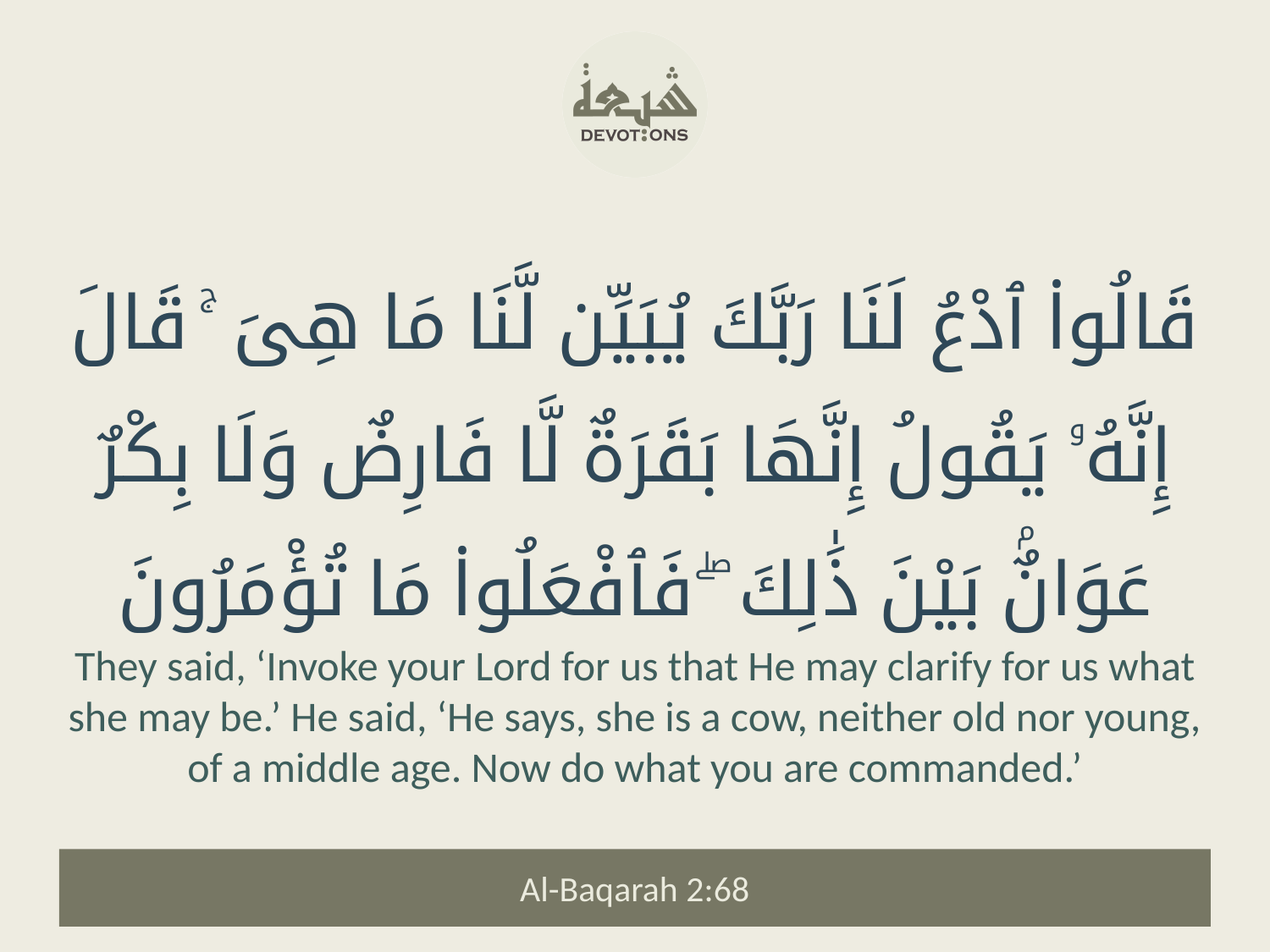

قَالُوا۟ ٱدْعُ لَنَا رَبَّكَ يُبَيِّن لَّنَا مَا هِىَ ۚ قَالَ إِنَّهُۥ يَقُولُ إِنَّهَا بَقَرَةٌ لَّا فَارِضٌ وَلَا بِكْرٌ عَوَانٌۢ بَيْنَ ذَٰلِكَ ۖ فَٱفْعَلُوا۟ مَا تُؤْمَرُونَ
They said, ‘Invoke your Lord for us that He may clarify for us what she may be.’ He said, ‘He says, she is a cow, neither old nor young, of a middle age. Now do what you are commanded.’
Al-Baqarah 2:68